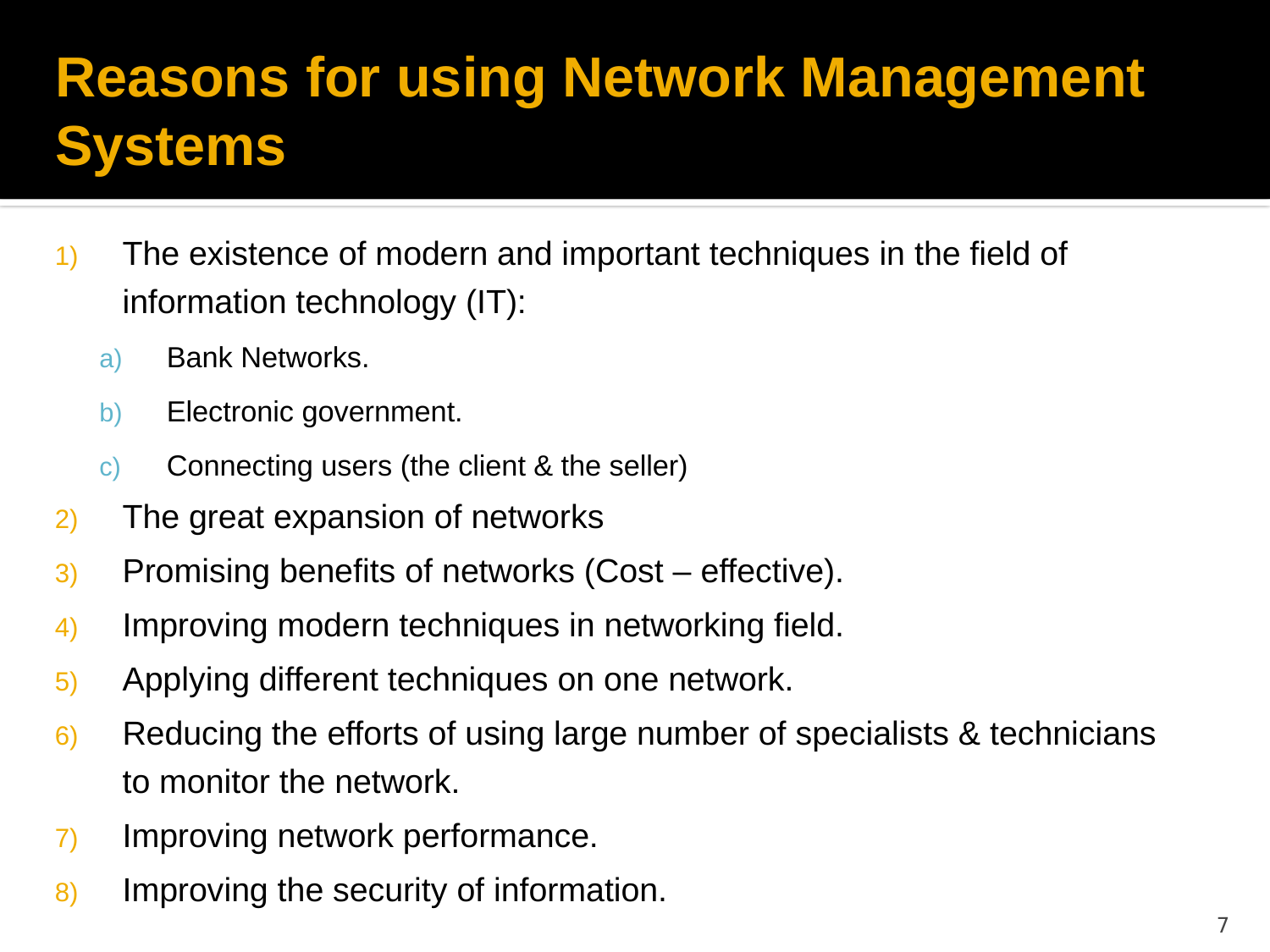

# Reasons for using Network Management Systems
The existence of modern and important techniques in the field of information technology (IT):
Bank Networks.
Electronic government.
Connecting users (the client & the seller)
The great expansion of networks
Promising benefits of networks (Cost – effective).
Improving modern techniques in networking field.
Applying different techniques on one network.
Reducing the efforts of using large number of specialists & technicians  to monitor the network.
Improving network performance.
Improving the security of information.

7